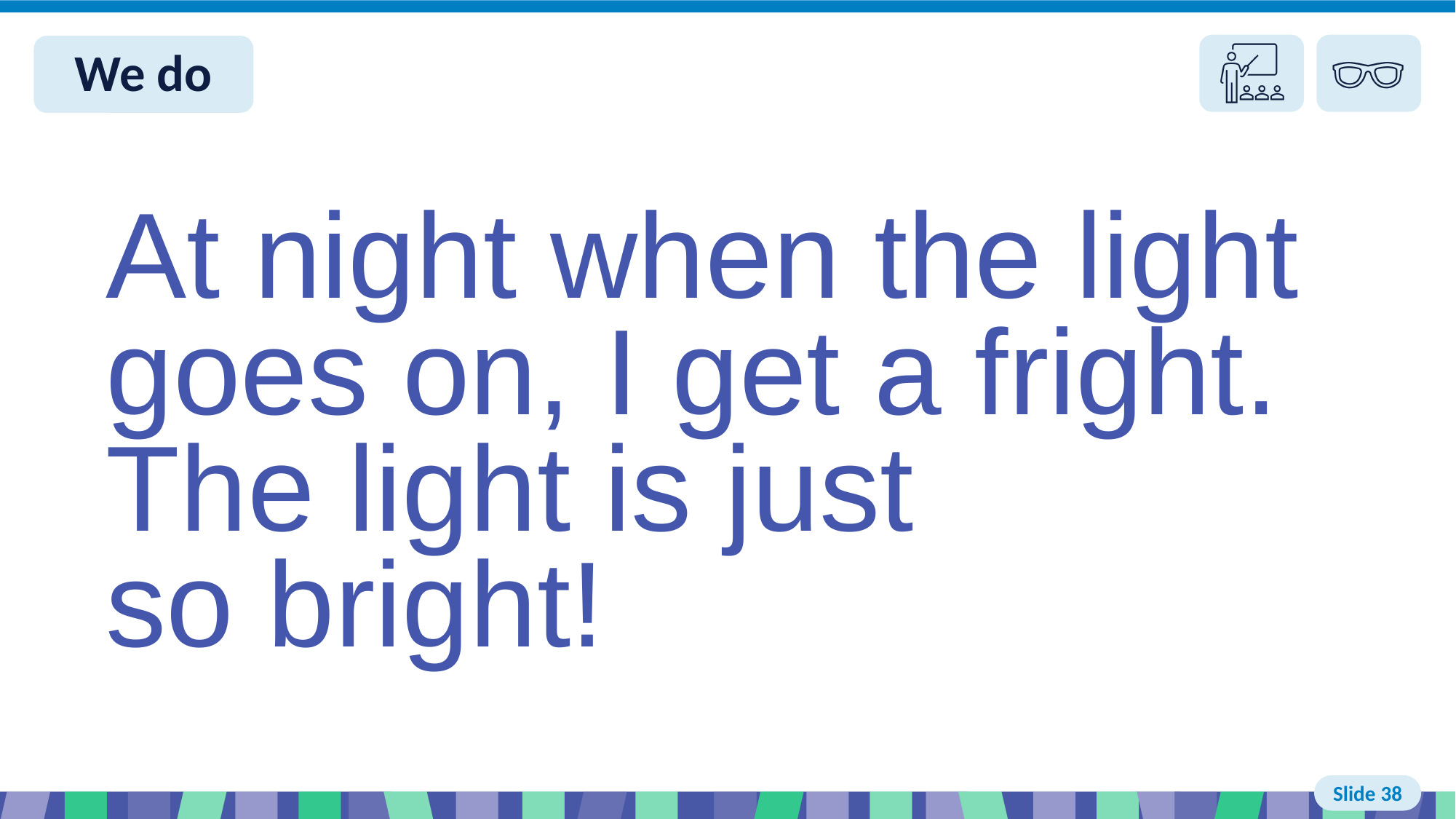

# Slide 38 We do
At night when the light
goes on, I get a fright.
The light is just
so bright!